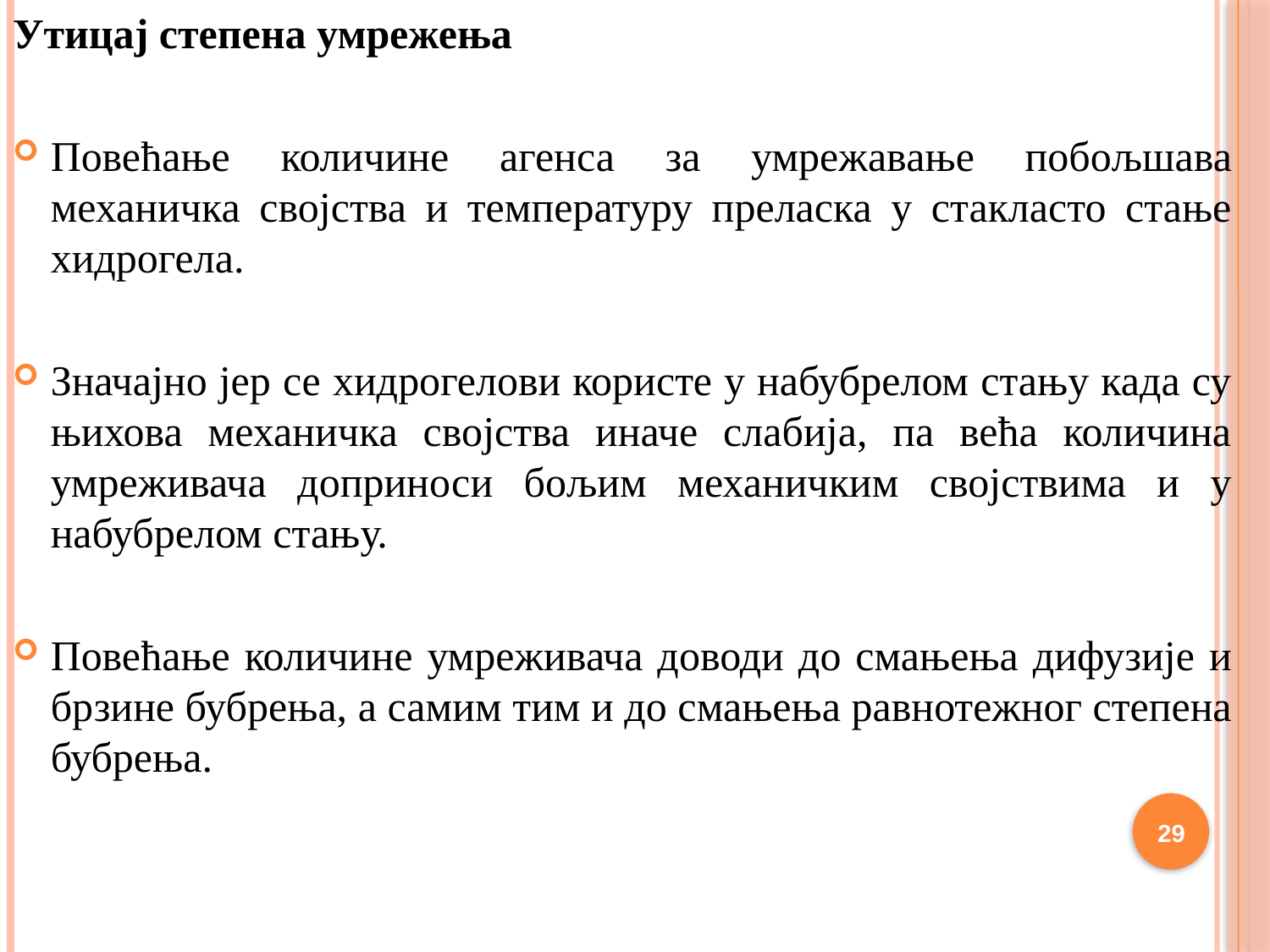

Утицај степена умрежења

Повећање количине агенса за умрежавање побољшава механичка својства и температуру преласка у стакласто стање хидрогела.

Значајно јер се хидрогелови користе у набубрелом стању када су њихова механичка својства иначе слабија, па већа количина умреживача доприноси бољим механичким својствима и у набубрелом стању.

Повећање количине умреживача доводи до смањења дифузије и брзине бубрења, а самим тим и до смањења равнотежног степена бубрења.

29